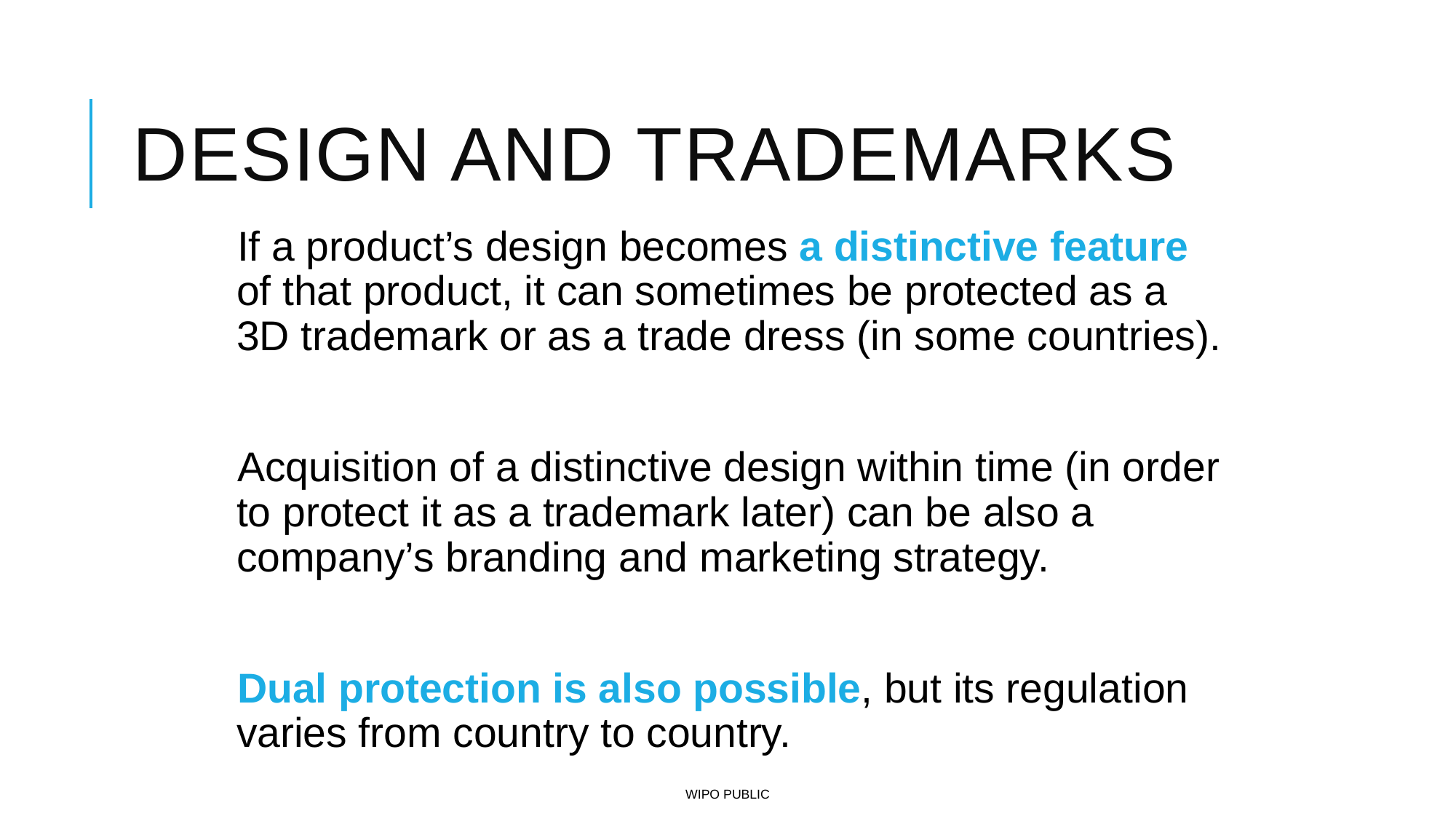

# Design and Trademarks
If a product’s design becomes a distinctive feature of that product, it can sometimes be protected as a 3D trademark or as a trade dress (in some countries).

Acquisition of a distinctive design within time (in order to protect it as a trademark later) can be also a company’s branding and marketing strategy.

Dual protection is also possible, but its regulation varies from country to country.